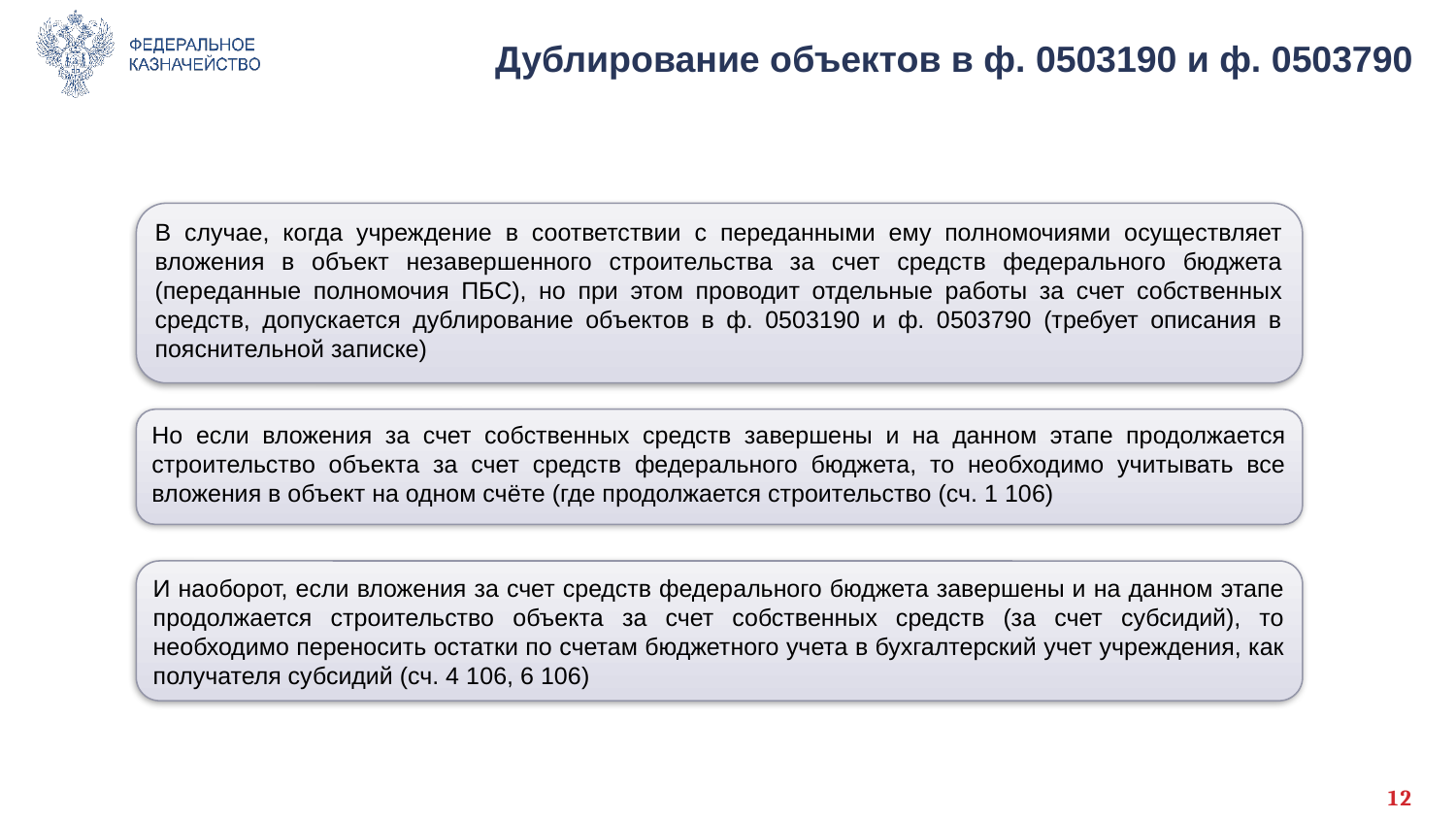

Дублирование объектов в ф. 0503190 и ф. 0503790
В случае, когда учреждение в соответствии с переданными ему полномочиями осуществляет вложения в объект незавершенного строительства за счет средств федерального бюджета (переданные полномочия ПБС), но при этом проводит отдельные работы за счет собственных средств, допускается дублирование объектов в ф. 0503190 и ф. 0503790 (требует описания в пояснительной записке)
Но если вложения за счет собственных средств завершены и на данном этапе продолжается строительство объекта за счет средств федерального бюджета, то необходимо учитывать все вложения в объект на одном счёте (где продолжается строительство (сч. 1 106)
И наоборот, если вложения за счет средств федерального бюджета завершены и на данном этапе продолжается строительство объекта за счет собственных средств (за счет субсидий), то необходимо переносить остатки по счетам бюджетного учета в бухгалтерский учет учреждения, как получателя субсидий (сч. 4 106, 6 106)

12